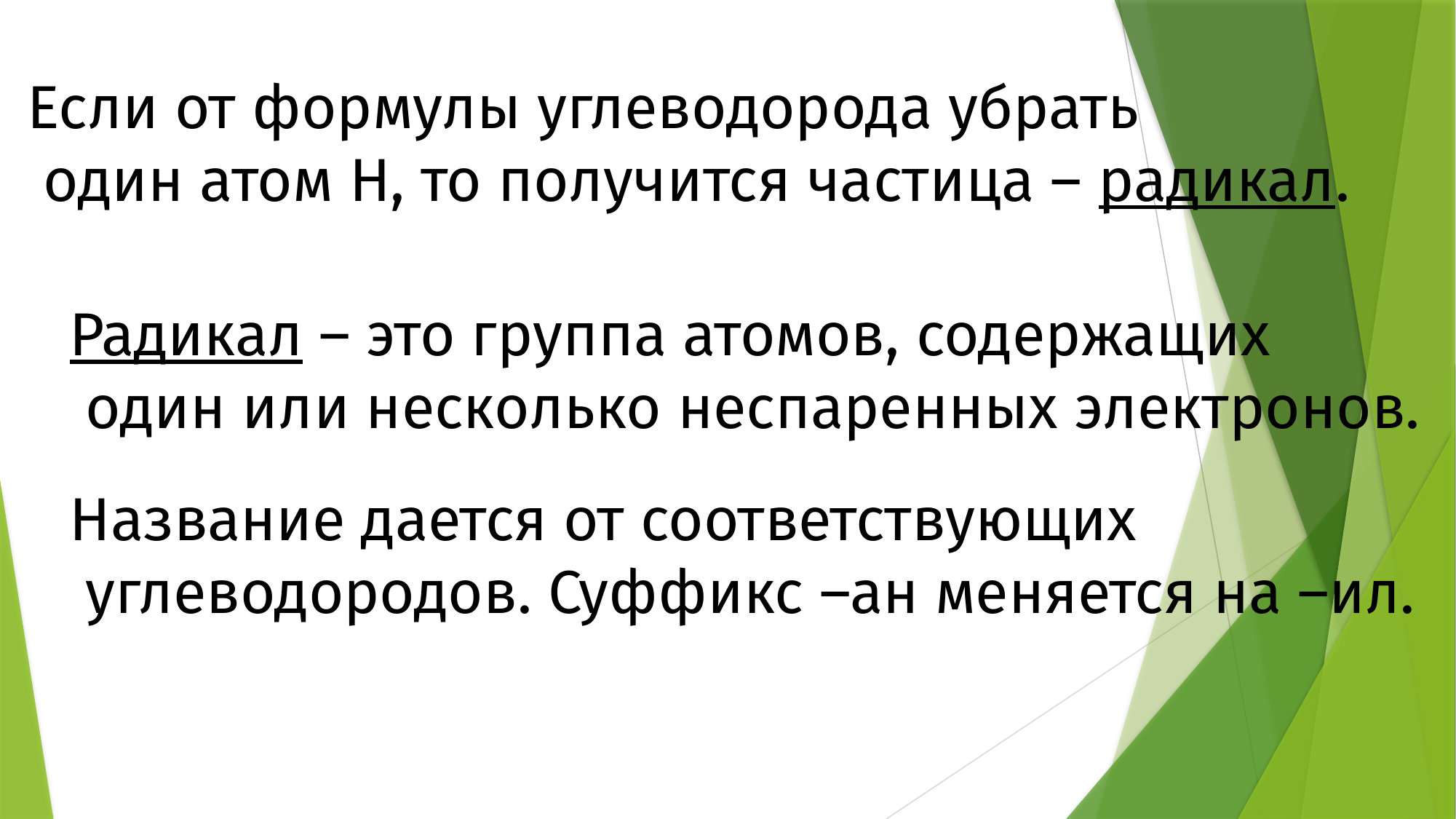

Если от формулы углеводорода убрать
 один атом Н, то получится частица – радикал.
Радикал – это группа атомов, содержащих
 один или несколько неспаренных электронов.
Название дается от соответствующих
 углеводородов. Суффикс –ан меняется на –ил.